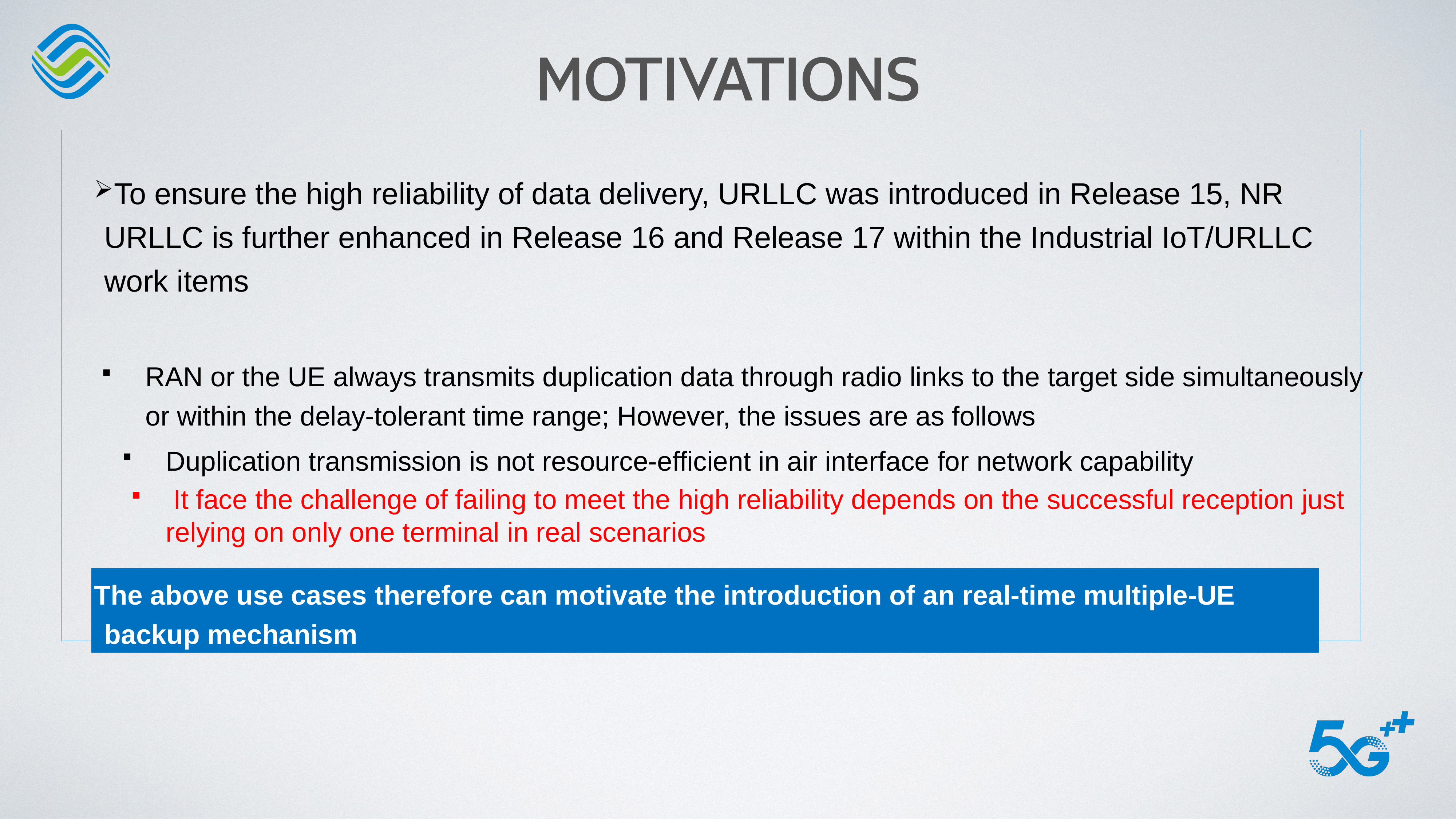

# Motivations

To ensure the high reliability of data delivery, URLLC was introduced in Release 15, NR URLLC is further enhanced in Release 16 and Release 17 within the Industrial IoT/URLLC work items

RAN or the UE always transmits duplication data through radio links to the target side simultaneously or within the delay-tolerant time range; However, the issues are as follows
Duplication transmission is not resource-efficient in air interface for network capability
 It face the challenge of failing to meet the high reliability depends on the successful reception just relying on only one terminal in real scenarios
The above use cases therefore can motivate the introduction of an real-time multiple-UE backup mechanism